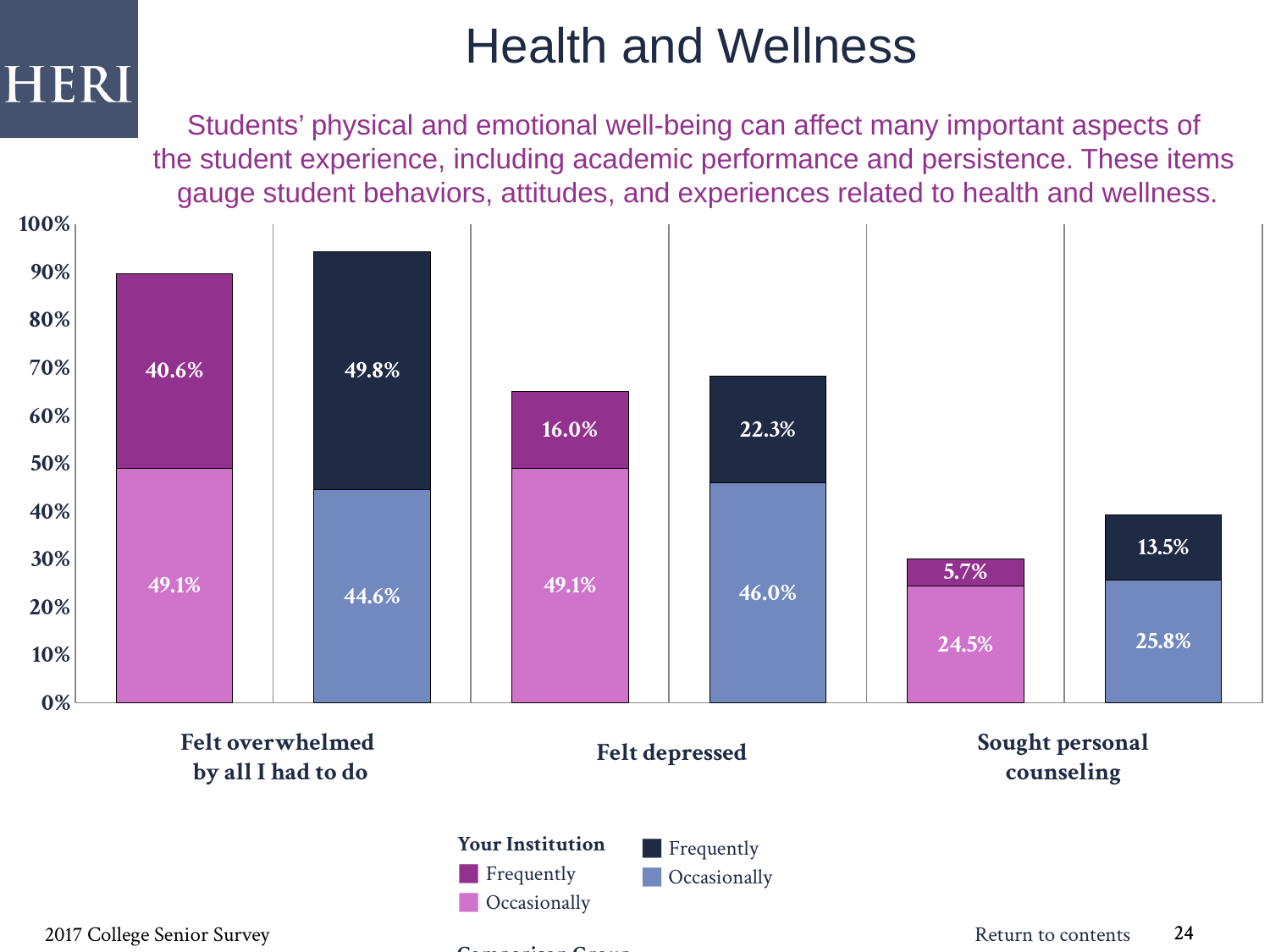

Health and Wellness
Students’ physical and emotional well-being can affect many important aspects of
the student experience, including academic performance and persistence. These items
gauge student behaviors, attitudes, and experiences related to health and wellness.

### Chart

| Category | occasionally | frequently |
|---|---|---|
| Felt overwhelmed by all I had to do | 0.491 | 0.406 |
| comp | 0.446 | 0.498 |
| Felt depressed | 0.491 | 0.16 |
| comp | 0.46 | 0.223 |
| Sought personal counseling | 0.245 | 0.057 |
| comp | 0.258 | 0.135 |
Felt overwhelmed
by all I had to do
Sought personal counseling
Felt depressed
Your Institution
■ Frequently
■ Occasionally

Comparison Group
■ Frequently
■ Occasionally

2017 College Senior Survey
24
24